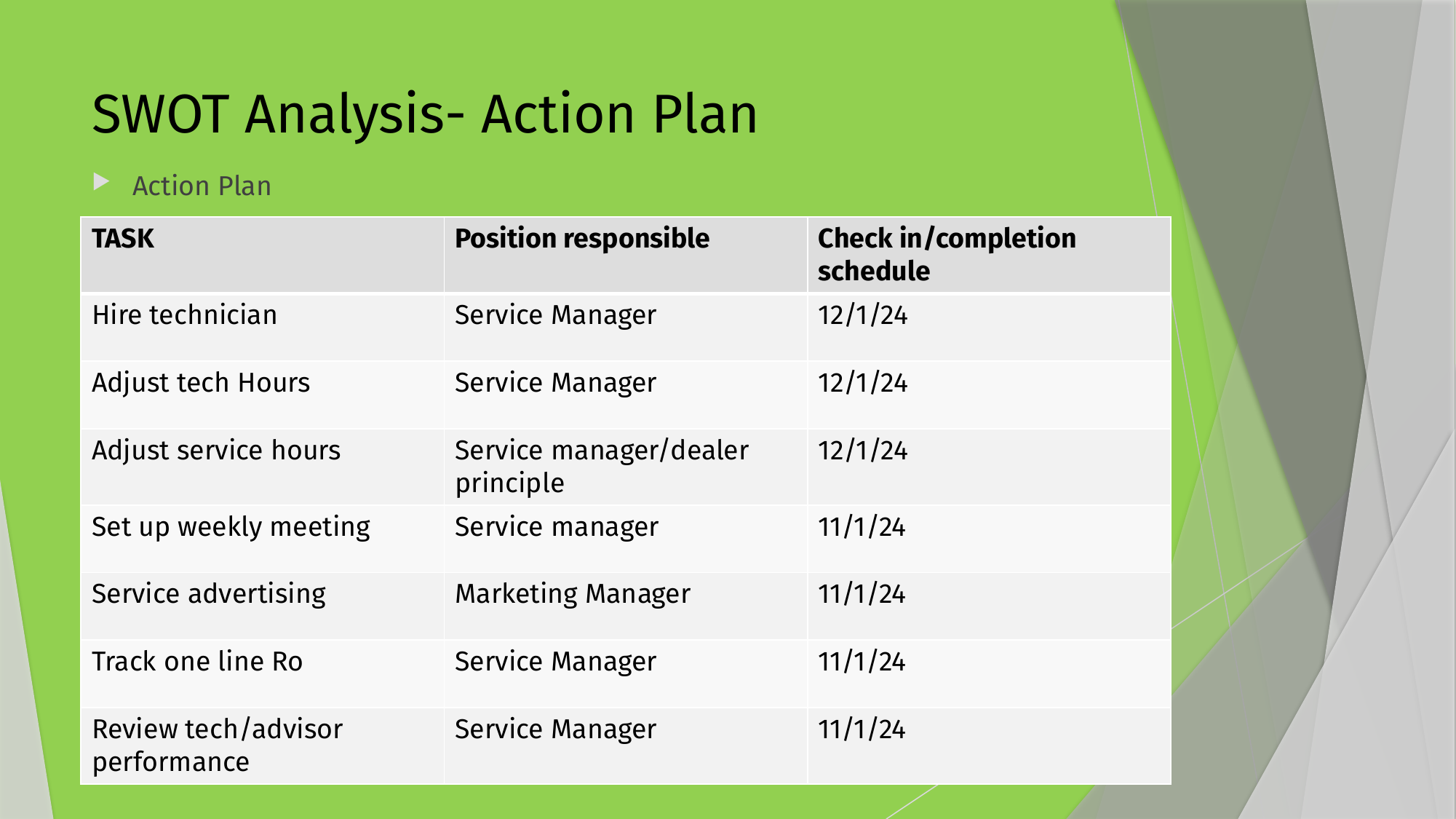

# SWOT Analysis- Action Plan
Action Plan

| TASK | Position responsible | Check in/completion schedule |
| --- | --- | --- |
| Hire technician | Service Manager | 12/1/24 |
| Adjust tech Hours | Service Manager | 12/1/24 |
| Adjust service hours | Service manager/dealer principle | 12/1/24 |
| Set up weekly meeting | Service manager | 11/1/24 |
| Service advertising | Marketing Manager | 11/1/24 |
| Track one line Ro | Service Manager | 11/1/24 |
| Review tech/advisor performance | Service Manager | 11/1/24 |